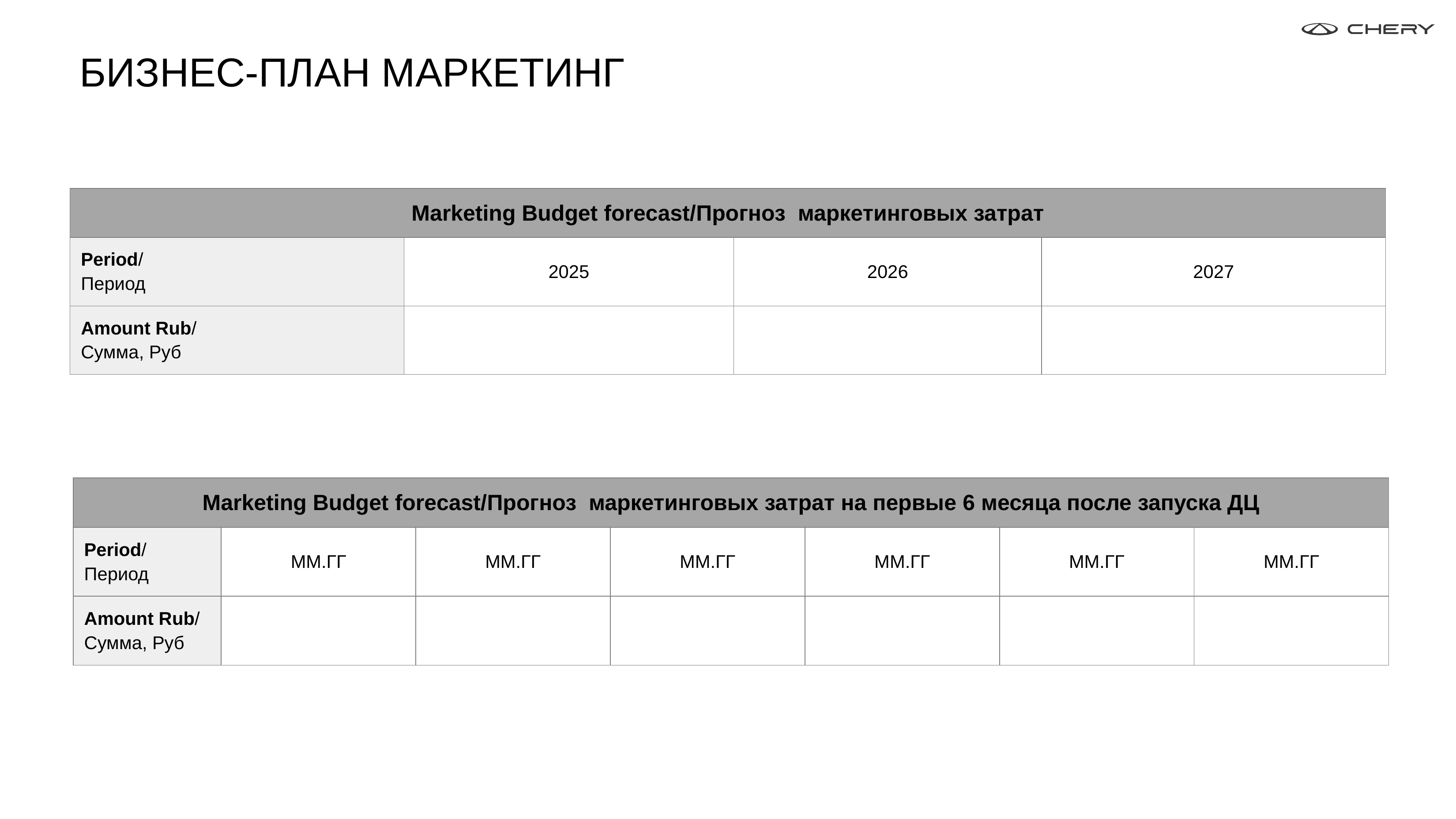

# БИЗНЕС-ПЛАН МАРКЕТИНГ
| Marketing Budget forecast/Прогноз маркетинговых затрат |  |  |  |
| --- | --- | --- | --- |
| Period/ Период | 2025 | 2026 | 2027 |
| Amount Rub/ Сумма, Руб |  |  |  |
| Marketing Budget forecast/Прогноз маркетинговых затрат на первые 6 месяца после запуска ДЦ |  |  |  |  |  |  |
| --- | --- | --- | --- | --- | --- | --- |
| Period/ Период | ММ.ГГ | ММ.ГГ | ММ.ГГ | ММ.ГГ | ММ.ГГ | ММ.ГГ |
| Amount Rub/ Сумма, Руб |  |  |  |  |  |  |